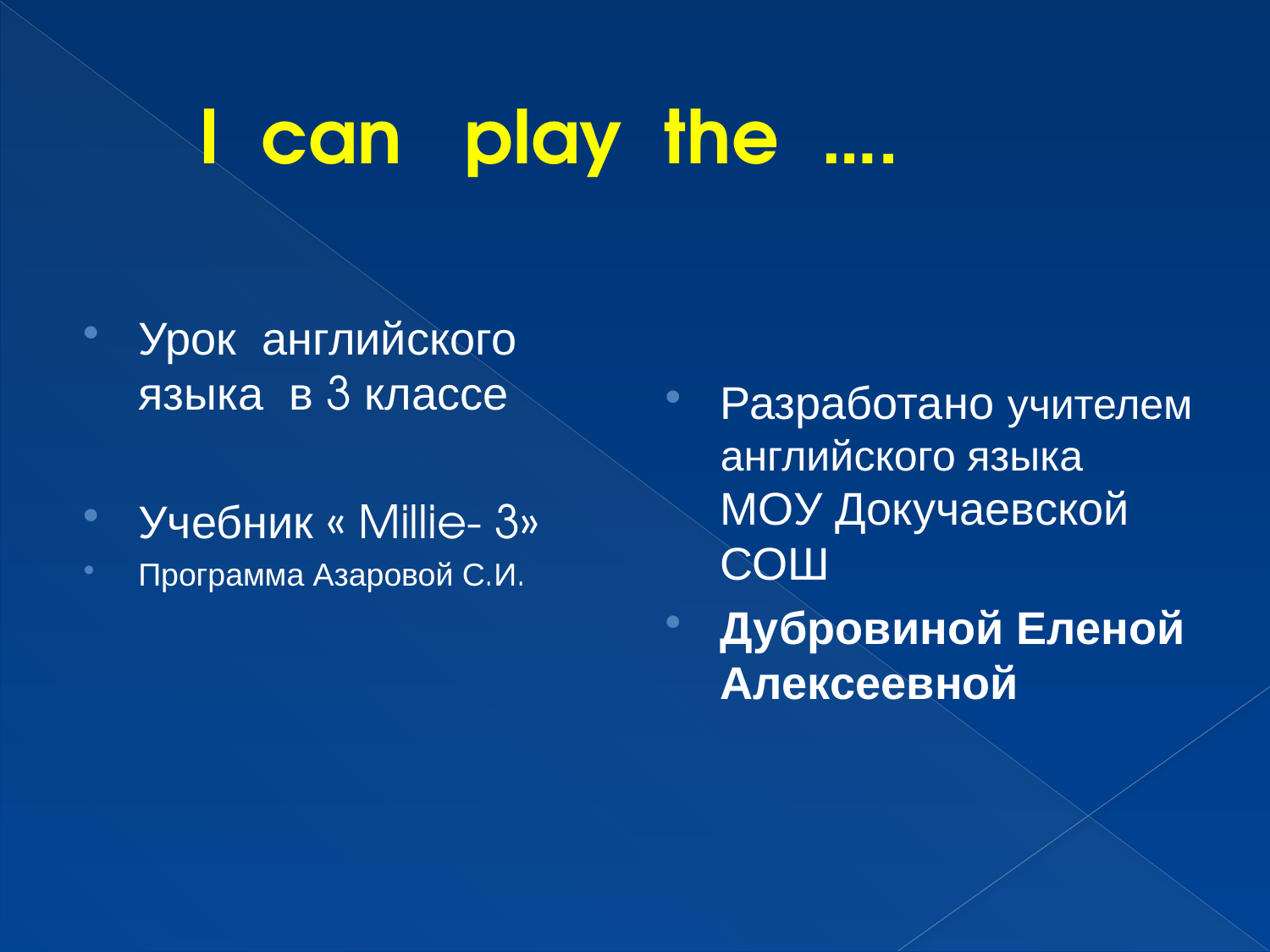

# I  can   play  the  ….

Урок  английского языка  в 3 классе

Учебник « Millie- 3»
Программа Азаровой С.И.

Разработано учителем английского языка МОУ Докучаевской СОШ
Дубровиной Еленой Алексеевной